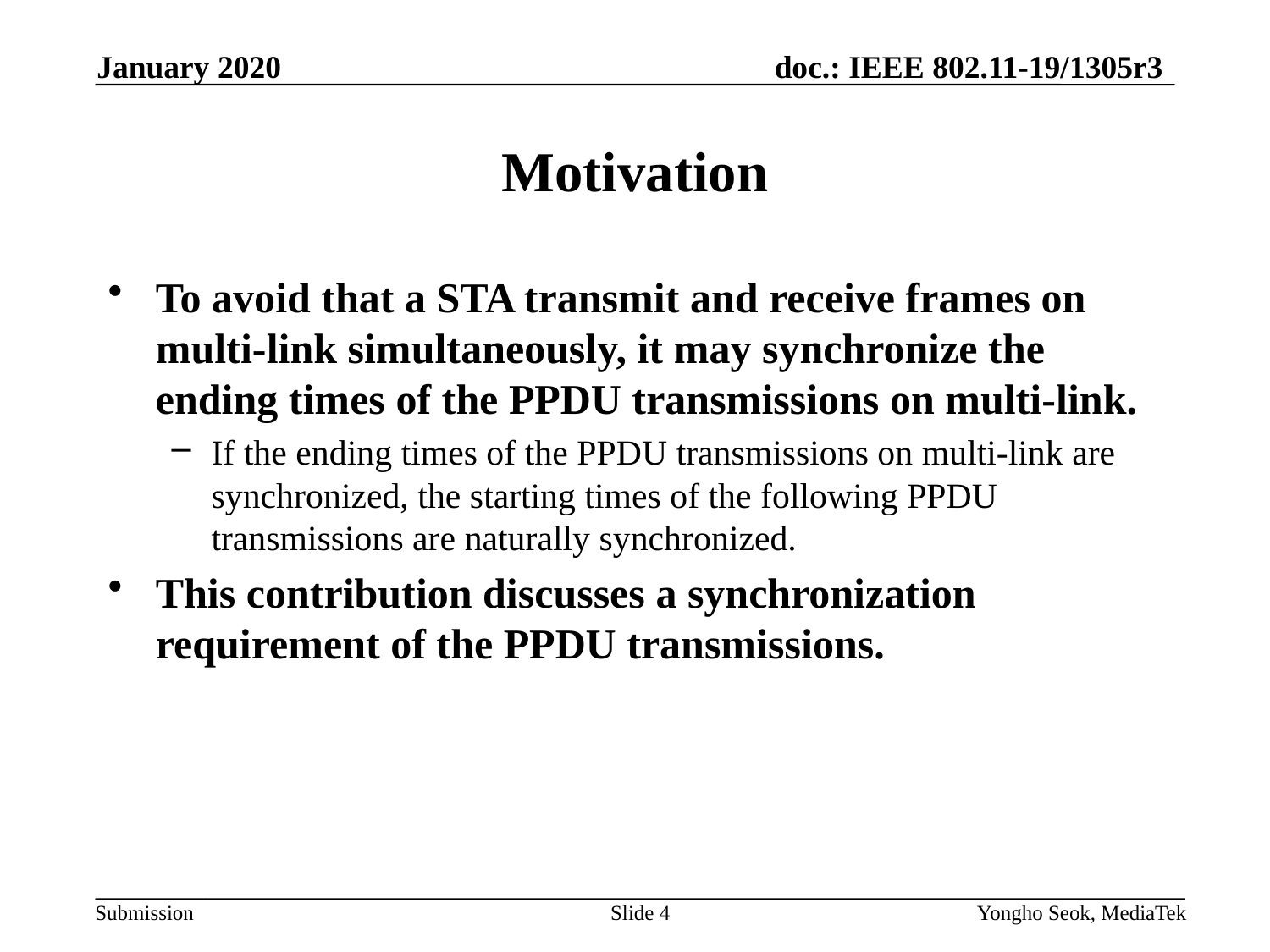

January 2020
# Motivation
To avoid that a STA transmit and receive frames on multi-link simultaneously, it may synchronize the ending times of the PPDU transmissions on multi-link.
If the ending times of the PPDU transmissions on multi-link are synchronized, the starting times of the following PPDU transmissions are naturally synchronized.
This contribution discusses a synchronization requirement of the PPDU transmissions.

Slide 4
Yongho Seok, MediaTek